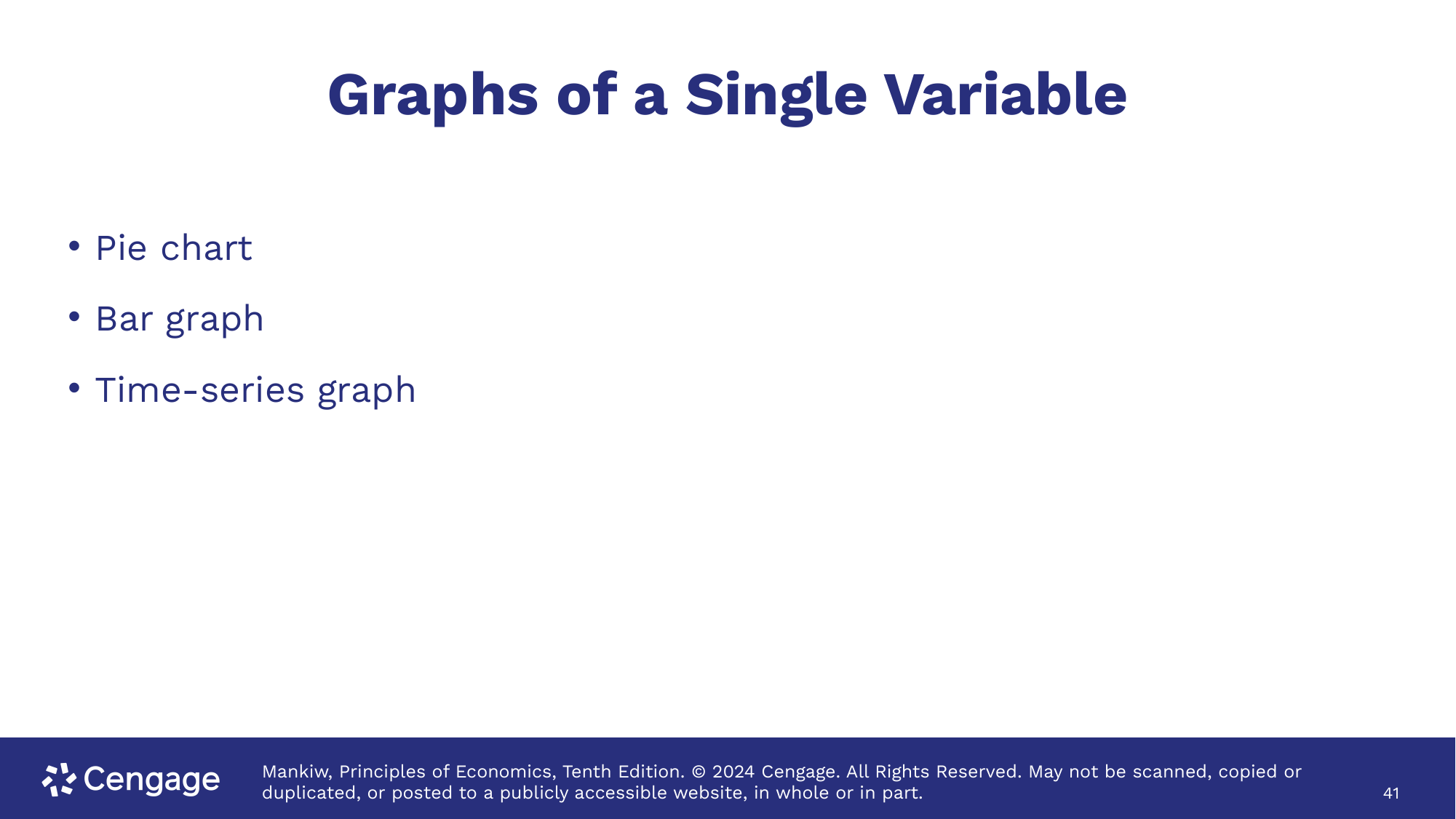

# Graphs of a Single Variable
Pie chart
Bar graph
Time-series graph